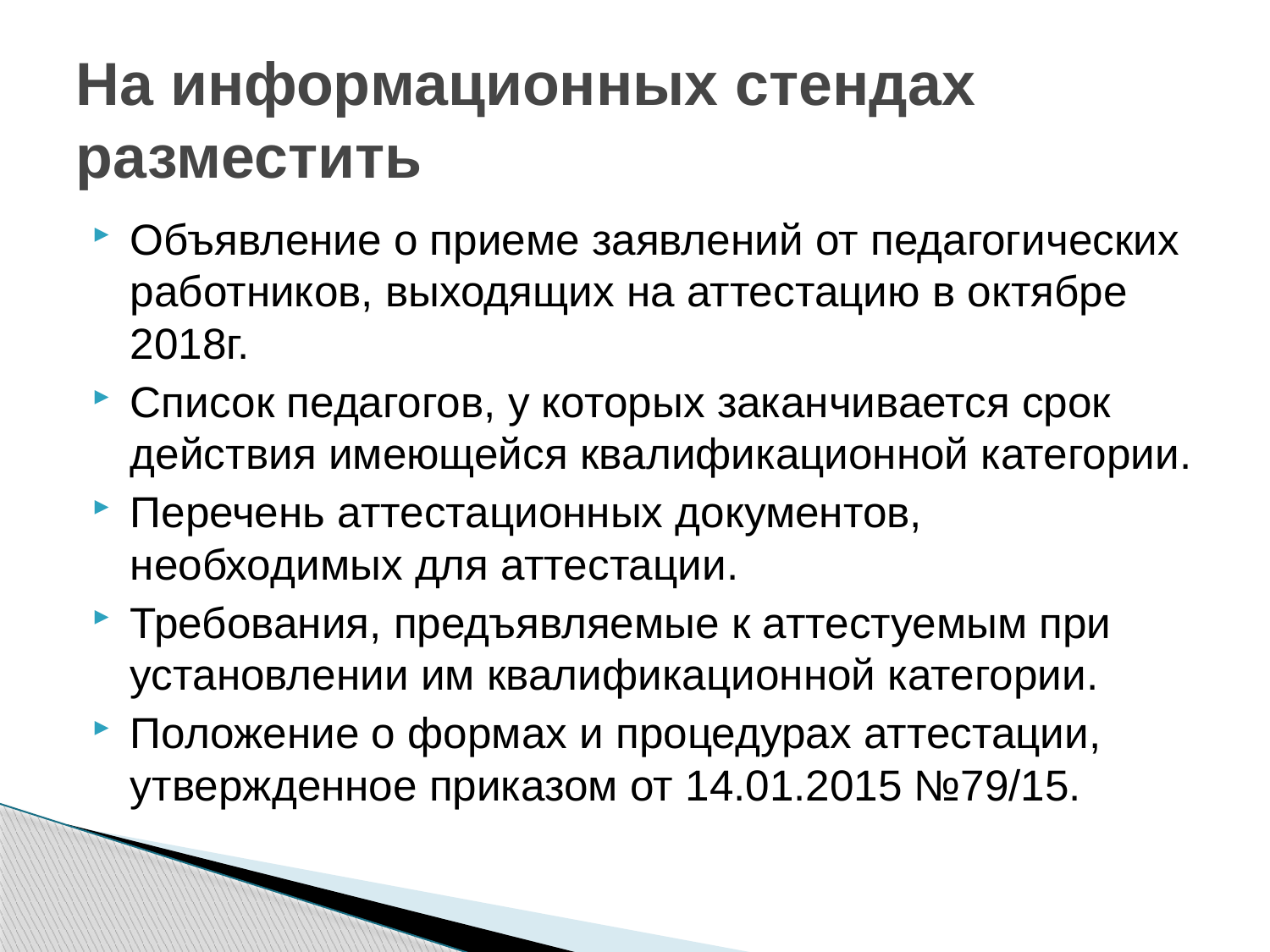

# На информационных стендах разместить
Объявление о приеме заявлений от педагогических работников, выходящих на аттестацию в октябре 2018г.
Список педагогов, у которых заканчивается срок действия имеющейся квалификационной категории.
Перечень аттестационных документов, необходимых для аттестации.
Требования, предъявляемые к аттестуемым при установлении им квалификационной категории.
Положение о формах и процедурах аттестации, утвержденное приказом от 14.01.2015 №79/15.